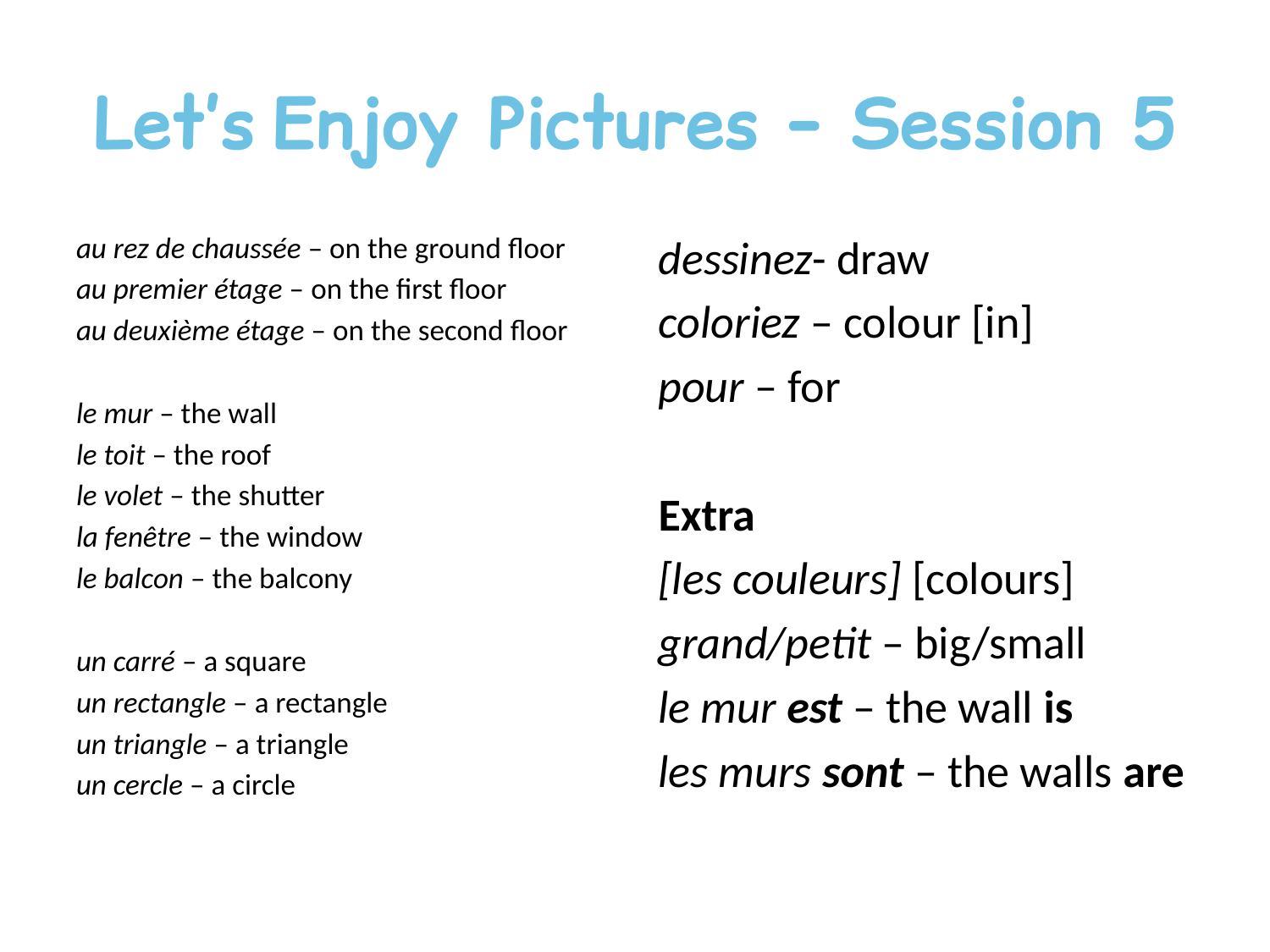

# Let’s Enjoy Pictures – Session 5
au rez de chaussée – on the ground floor
au premier étage – on the first floor
au deuxième étage – on the second floor

le mur – the wall
le toit – the roof
le volet – the shutter
la fenêtre – the window
le balcon – the balcony

un carré – a square
un rectangle – a rectangle
un triangle – a triangle
un cercle – a circle

dessinez- draw
coloriez – colour [in]
pour – for

Extra
[les couleurs] [colours]
grand/petit – big/small
le mur est – the wall is
les murs sont – the walls are